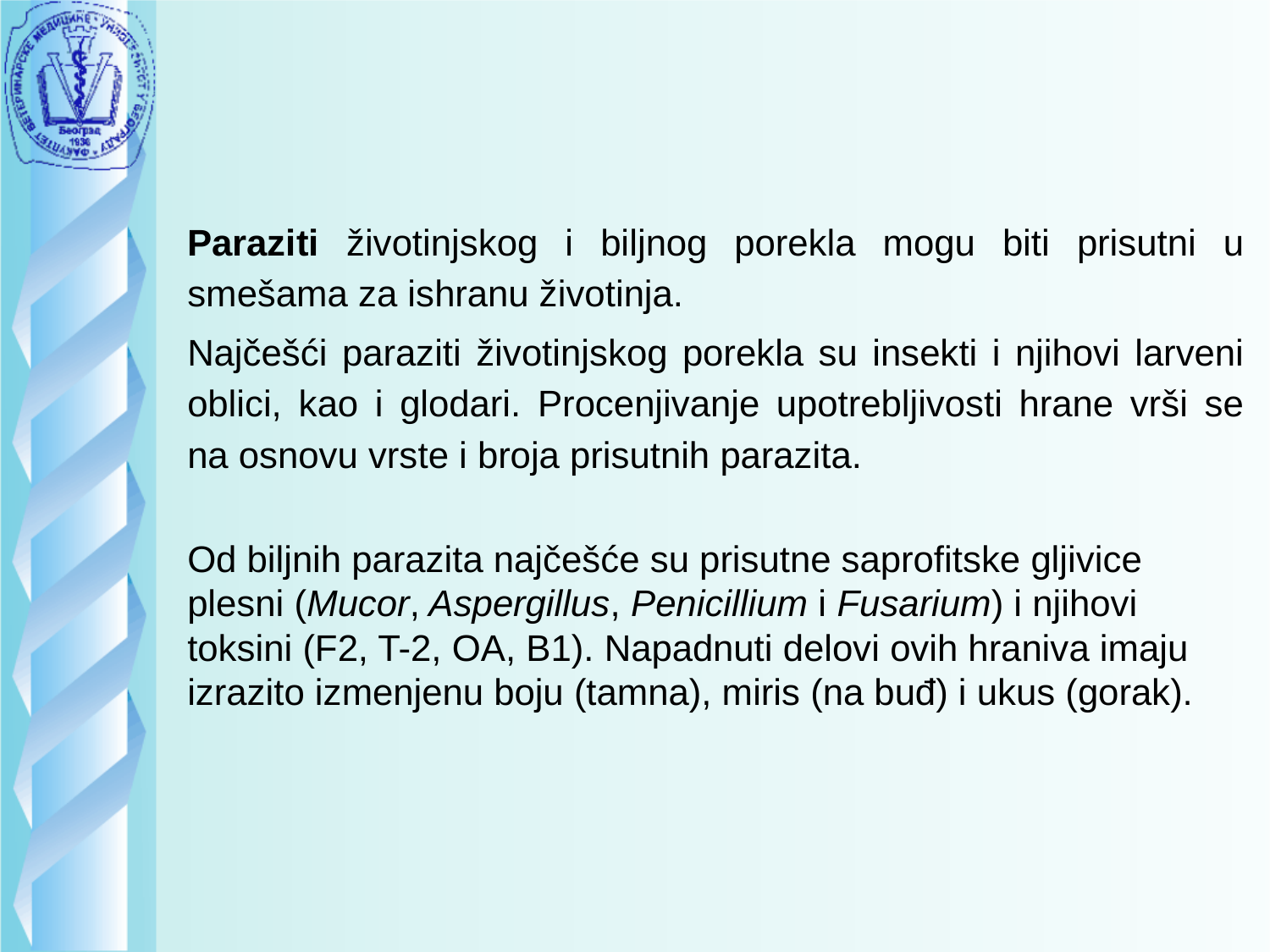

Paraziti životinjskog i biljnog porekla mogu biti prisutni u smešama za ishranu životinja.
Najčešći paraziti životinjskog porekla su insekti i njihovi larveni oblici, kao i glodari. Procenjivanje upotrebljivosti hrane vrši se na osnovu vrste i broja prisutnih parazita.

Od biljnih parazita najčešće su prisutne saprofitske gljivice plesni (Mucor, Aspergillus, Penicillium i Fusarium) i njihovi toksini (F2, T-2, OA, B1). Napadnuti delovi ovih hraniva imaju izrazito izmenjenu boju (tamna), miris (na buđ) i ukus (gorak).